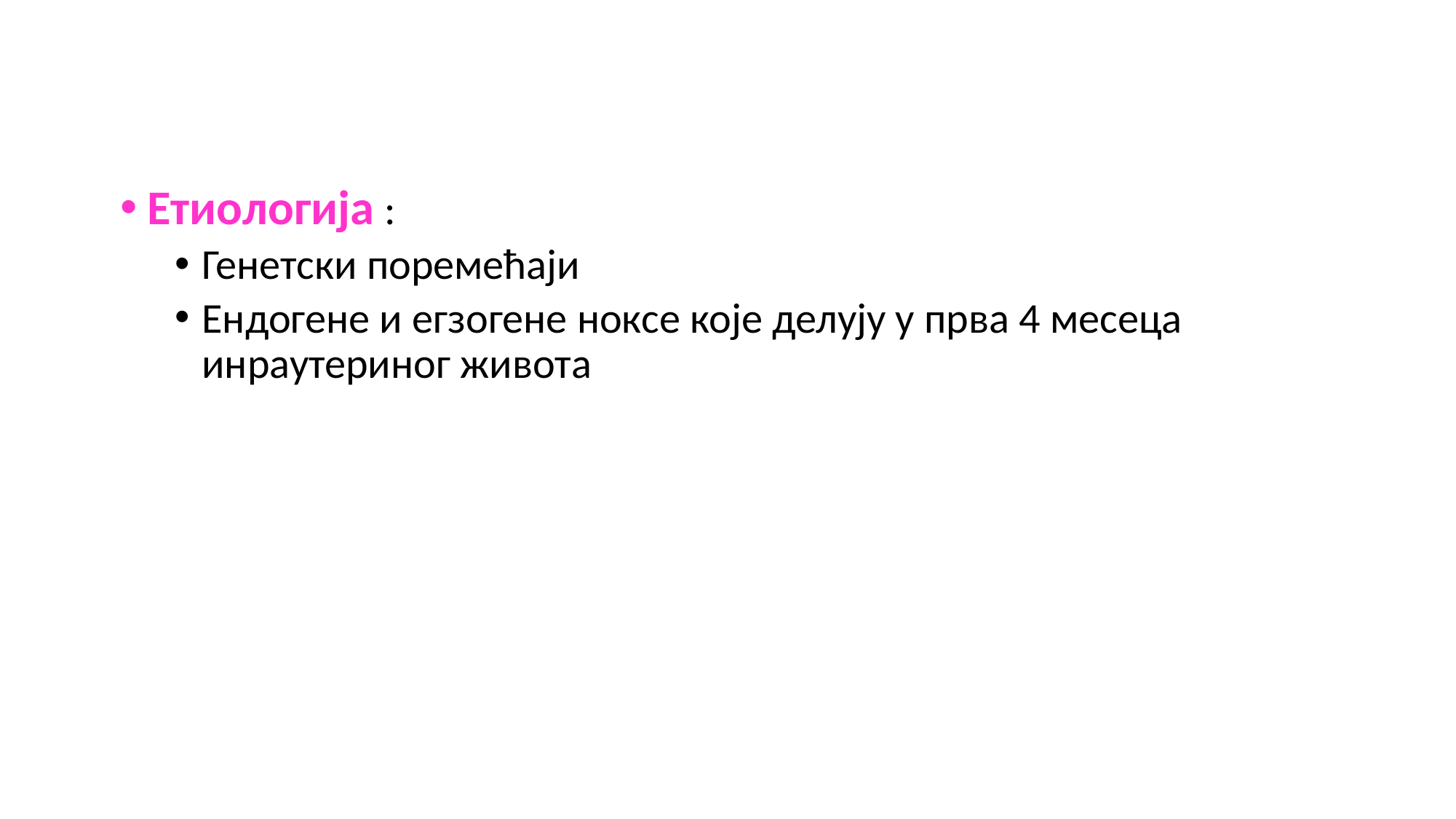

Етиологија :
Генетски поремећаји
Ендогене и егзогене ноксе које делују у прва 4 месеца инраутериног живота